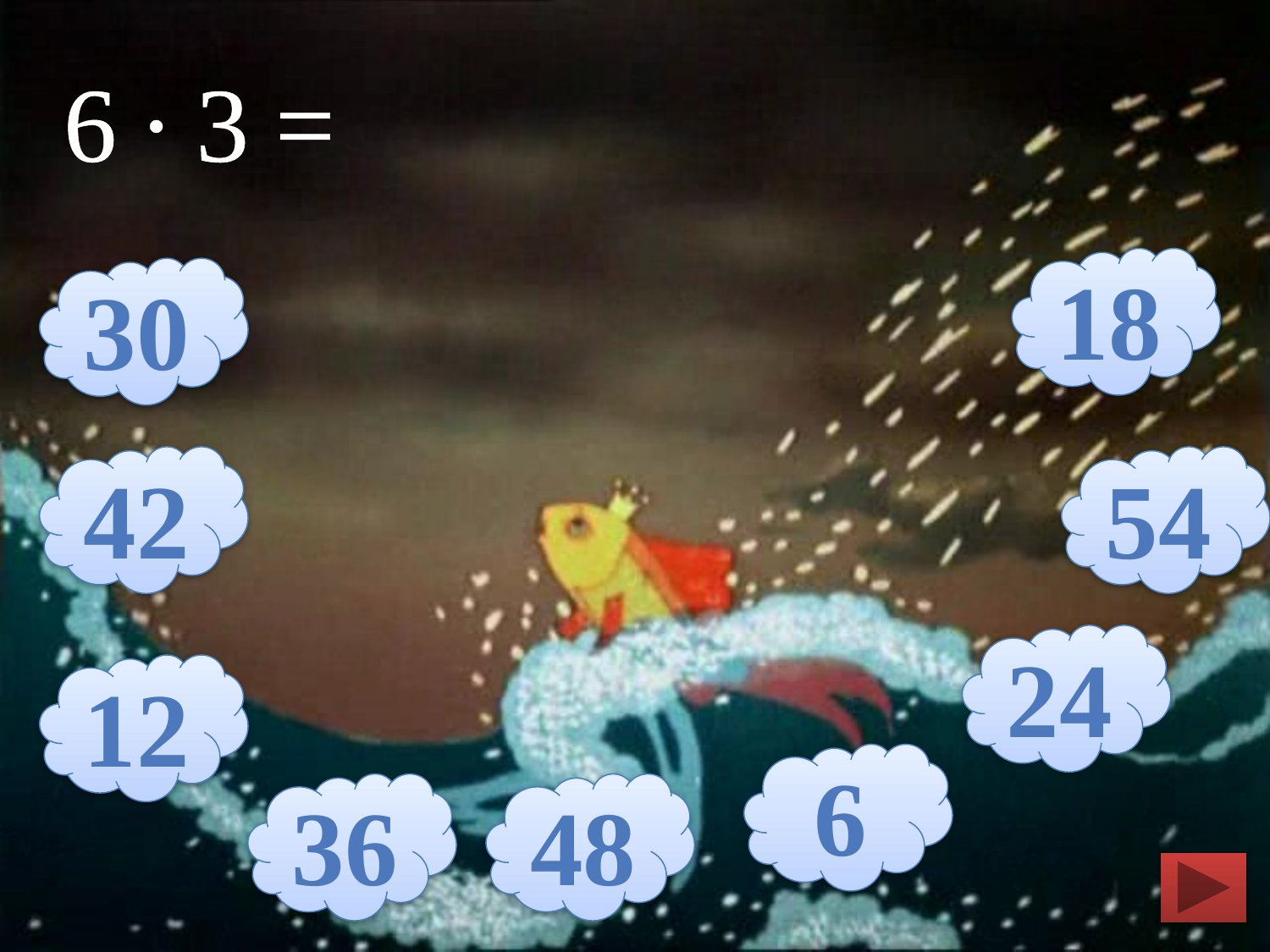

6 ∙ 3 =
18
30
42
54
24
12
6
36
48